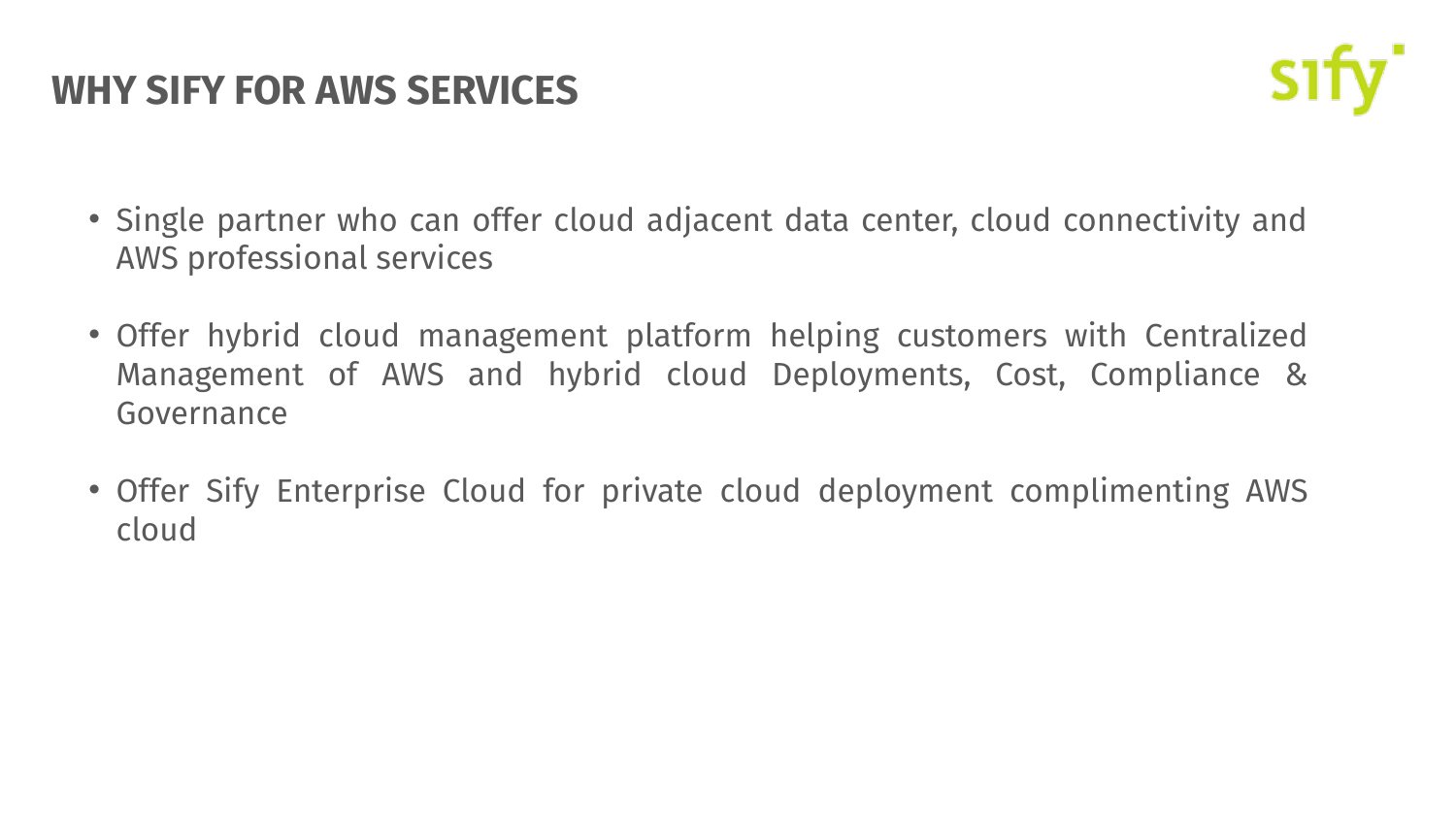

# Why sify for aws services
Single partner who can offer cloud adjacent data center, cloud connectivity and AWS professional services​

Offer hybrid cloud management platform helping customers with Centralized Management of AWS and hybrid cloud Deployments, Cost, Compliance & Governance​

Offer Sify Enterprise Cloud for private cloud deployment complimenting AWS cloud  ​
11